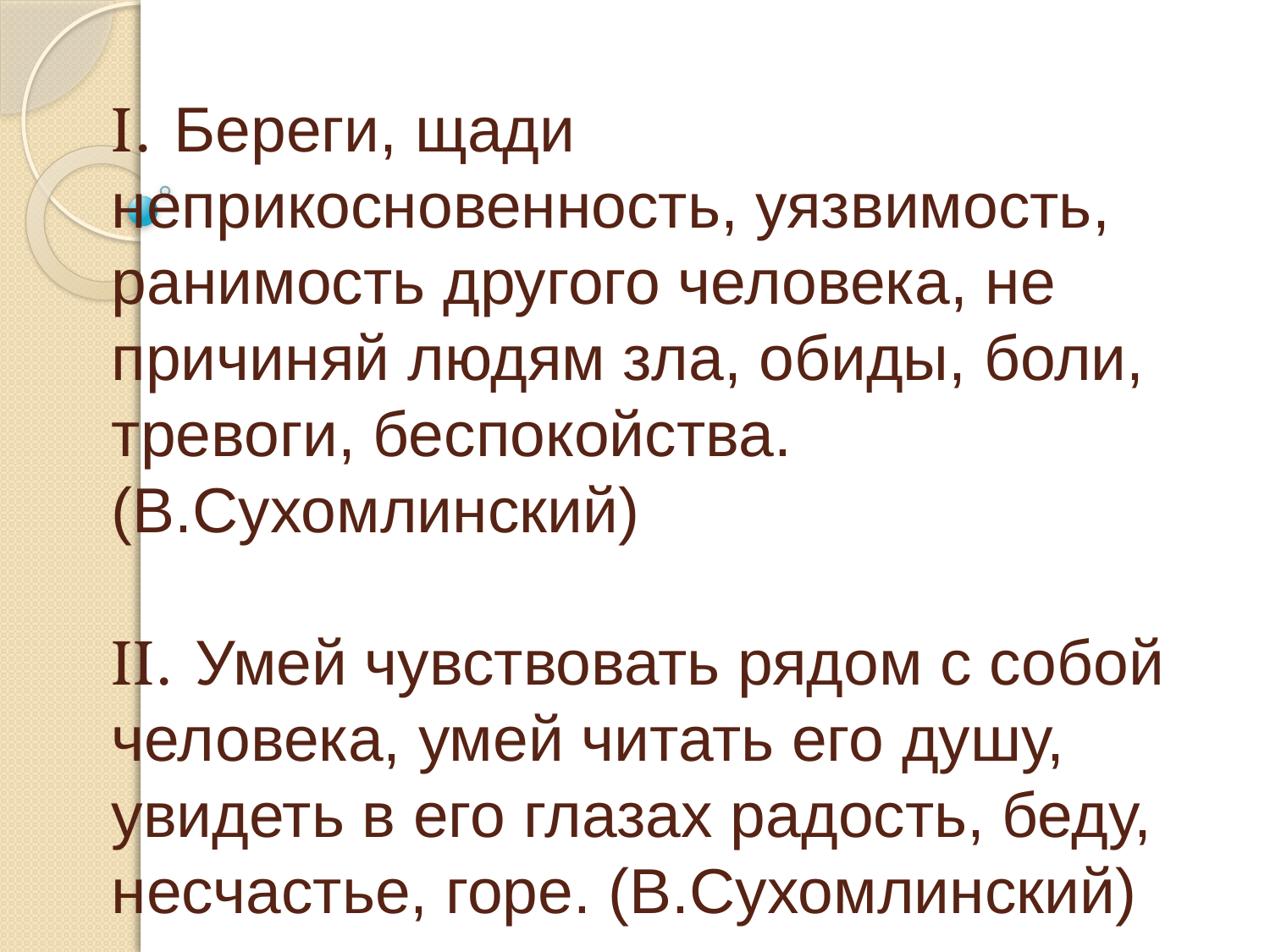

# I. Береги, щади неприкосновенность, уязвимость, ранимость другого человека, не причиняй людям зла, обиды, боли, тревоги, беспокойства. (В.Сухомлинский) II. Умей чувствовать рядом с собой человека, умей читать его душу, увидеть в его глазах радость, беду, несчастье, горе. (В.Сухомлинский)